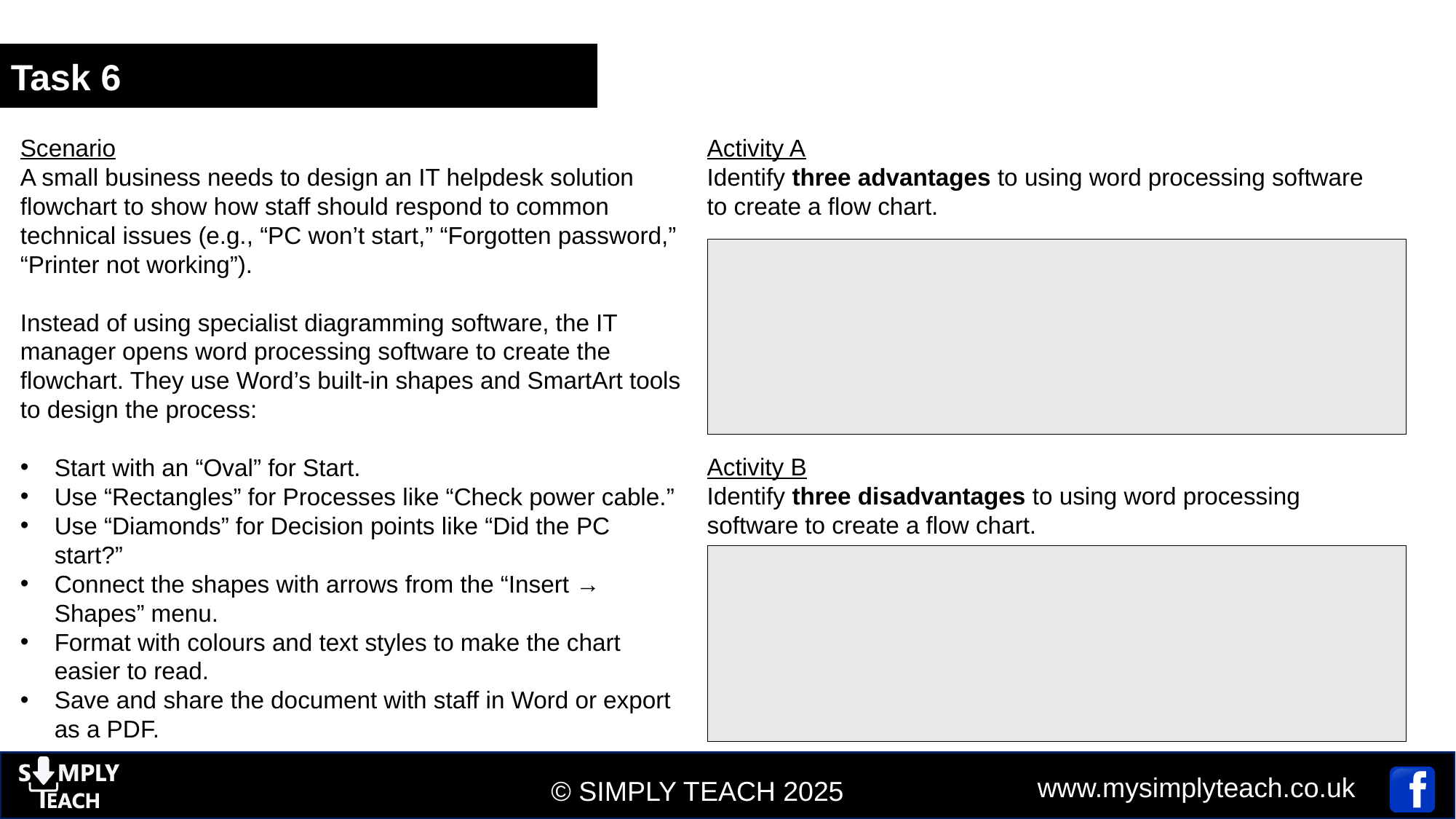

Task 6
Scenario
A small business needs to design an IT helpdesk solution flowchart to show how staff should respond to common technical issues (e.g., “PC won’t start,” “Forgotten password,” “Printer not working”).

Instead of using specialist diagramming software, the IT manager opens word processing software to create the flowchart. They use Word’s built-in shapes and SmartArt tools to design the process:

Start with an “Oval” for Start.
Use “Rectangles” for Processes like “Check power cable.”
Use “Diamonds” for Decision points like “Did the PC start?”
Connect the shapes with arrows from the “Insert → Shapes” menu.
Format with colours and text styles to make the chart easier to read.
Save and share the document with staff in Word or export as a PDF.
Activity A
Identify three advantages to using word processing software to create a flow chart.

Activity B
Identify three disadvantages to using word processing software to create a flow chart.